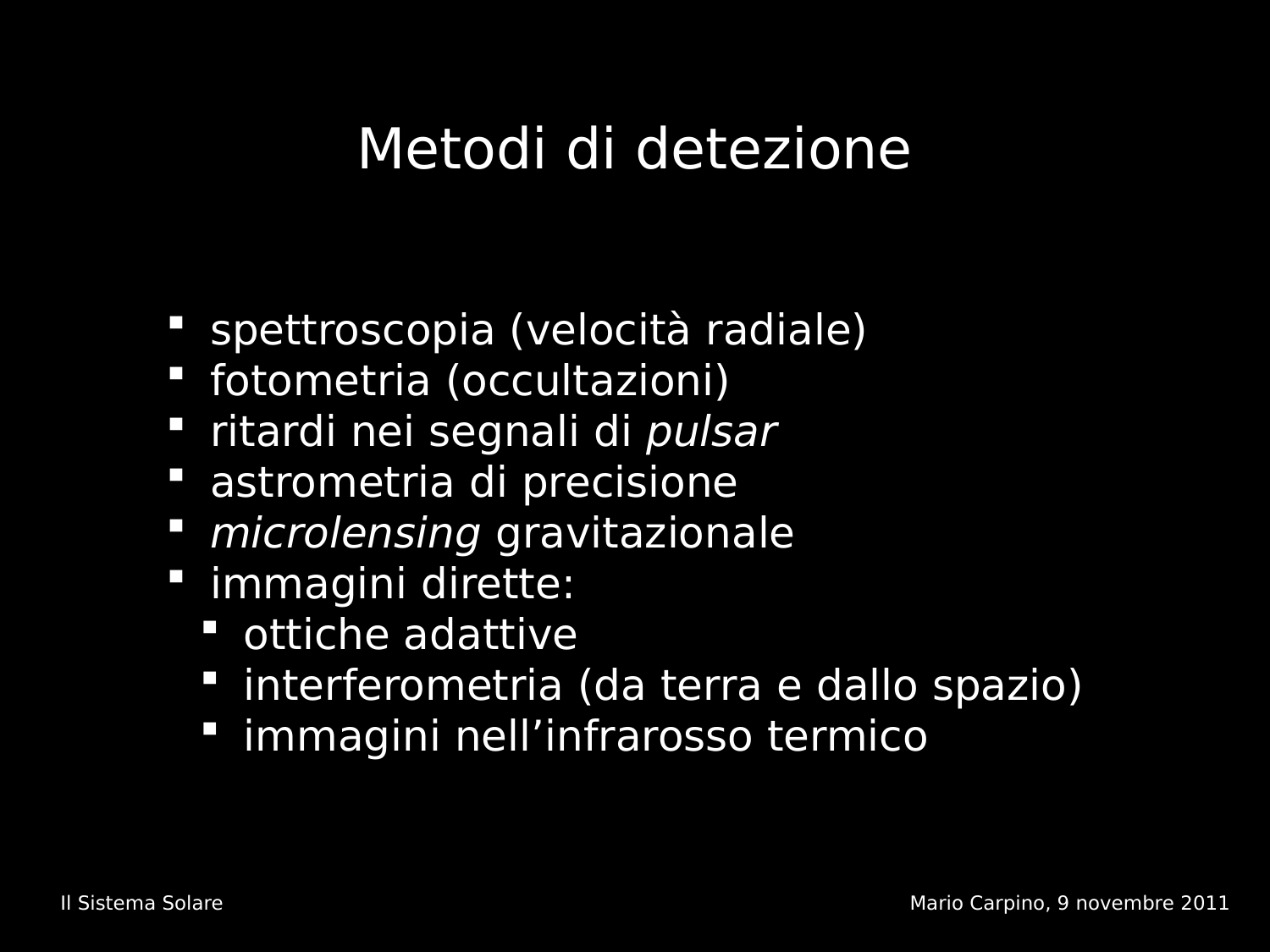

Metodi di detezione
 spettroscopia (velocità radiale)
 fotometria (occultazioni)
 ritardi nei segnali di pulsar
 astrometria di precisione
 microlensing gravitazionale
 immagini dirette:
 ottiche adattive
 interferometria (da terra e dallo spazio)
 immagini nell’infrarosso termico
Il Sistema Solare
Mario Carpino, 9 novembre 2011